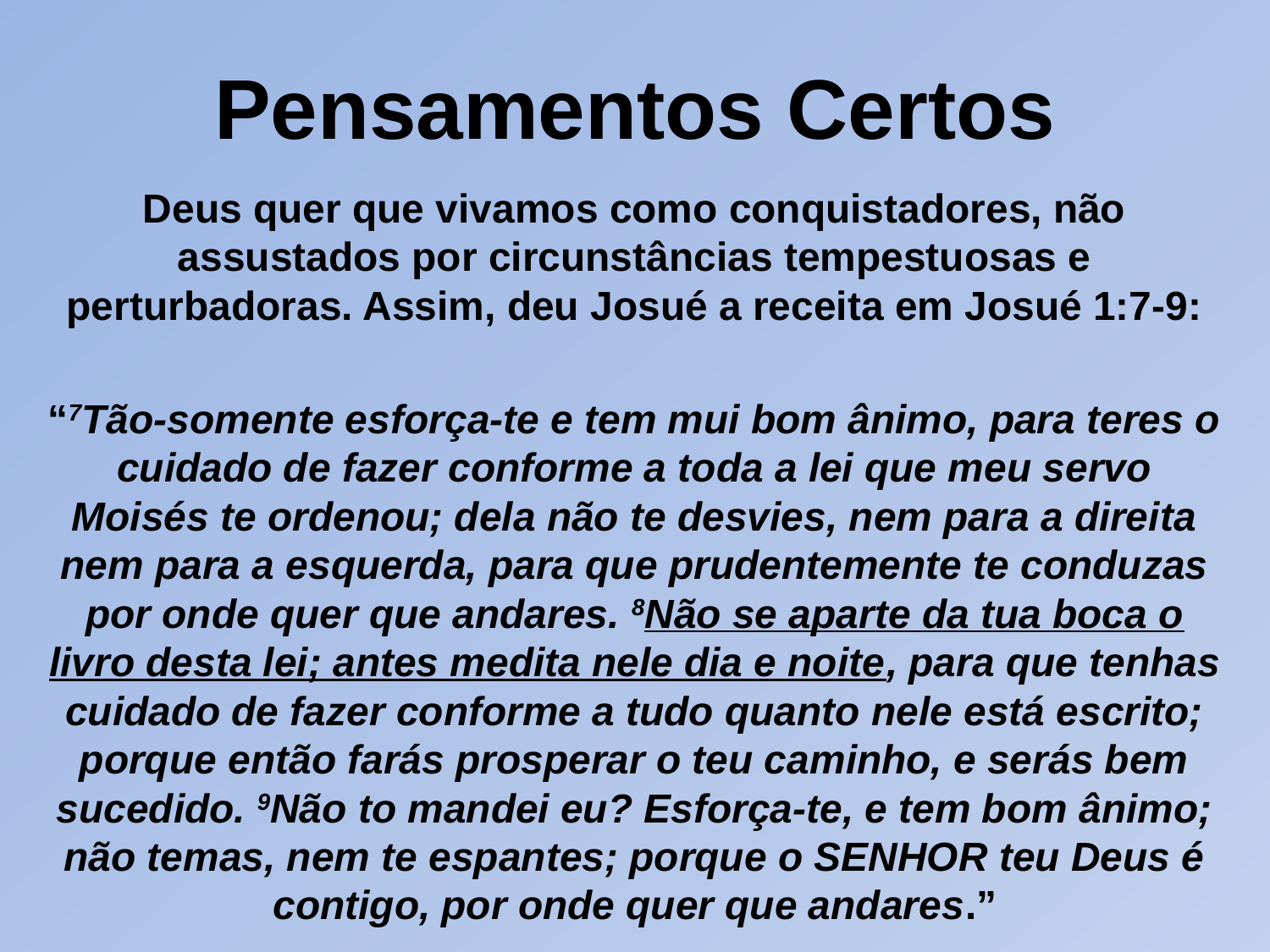

# Pensamentos Certos
Deus quer que vivamos como conquistadores, não assustados por circunstâncias tempestuosas e perturbadoras. Assim, deu Josué a receita em Josué 1:7-9:

“7Tão-somente esforça-te e tem mui bom ânimo, para teres o cuidado de fazer conforme a toda a lei que meu servo Moisés te ordenou; dela não te desvies, nem para a direita nem para a esquerda, para que prudentemente te conduzas por onde quer que andares. 8Não se aparte da tua boca o livro desta lei; antes medita nele dia e noite, para que tenhas cuidado de fazer conforme a tudo quanto nele está escrito; porque então farás prosperar o teu caminho, e serás bem sucedido. 9Não to mandei eu? Esforça-te, e tem bom ânimo; não temas, nem te espantes; porque o SENHOR teu Deus é contigo, por onde quer que andares.”